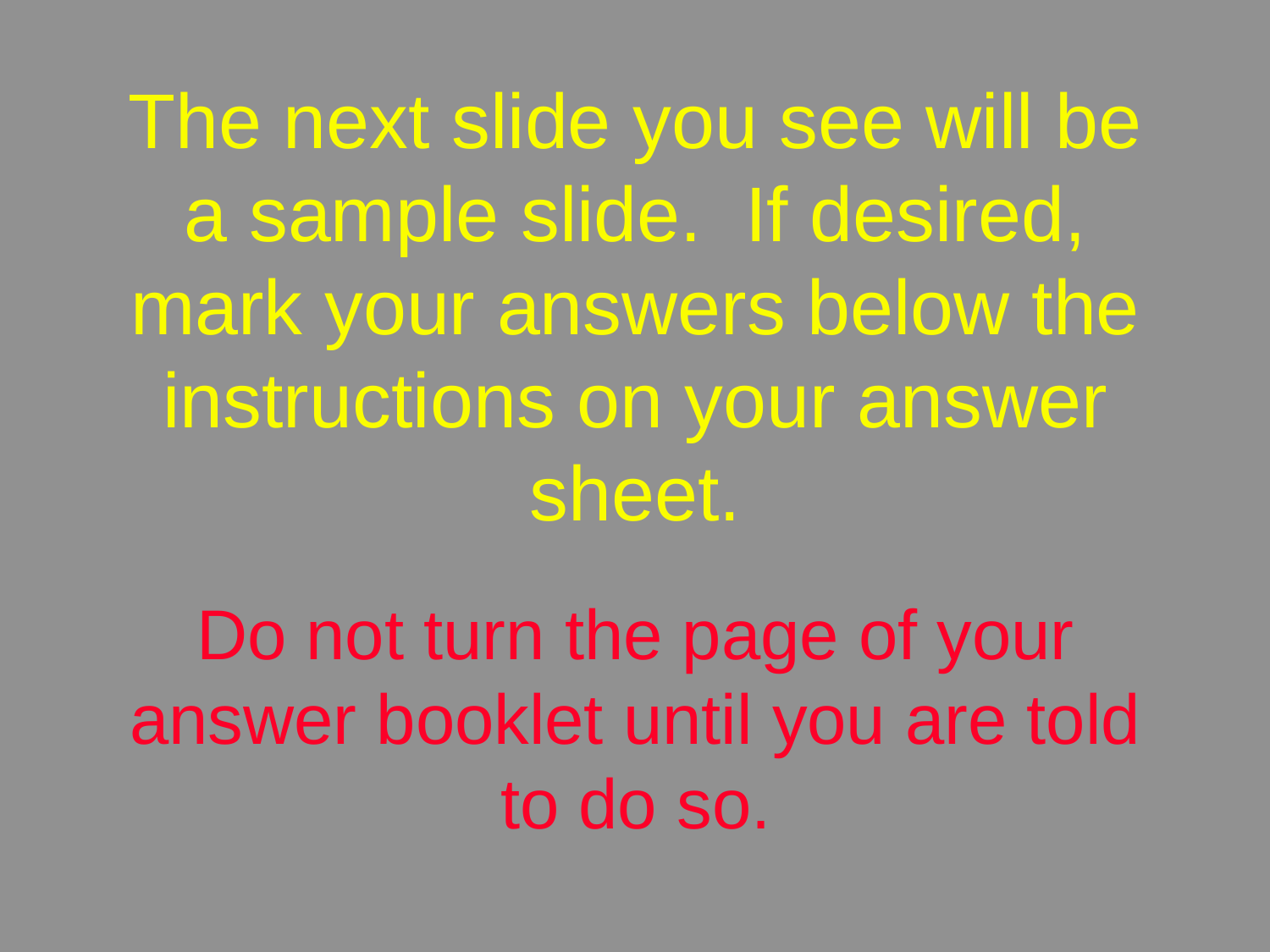

# The next slide you see will be a sample slide.  If desired, mark your answers below the instructions on your answer sheet.
Do not turn the page of your answer booklet until you are told to do so.